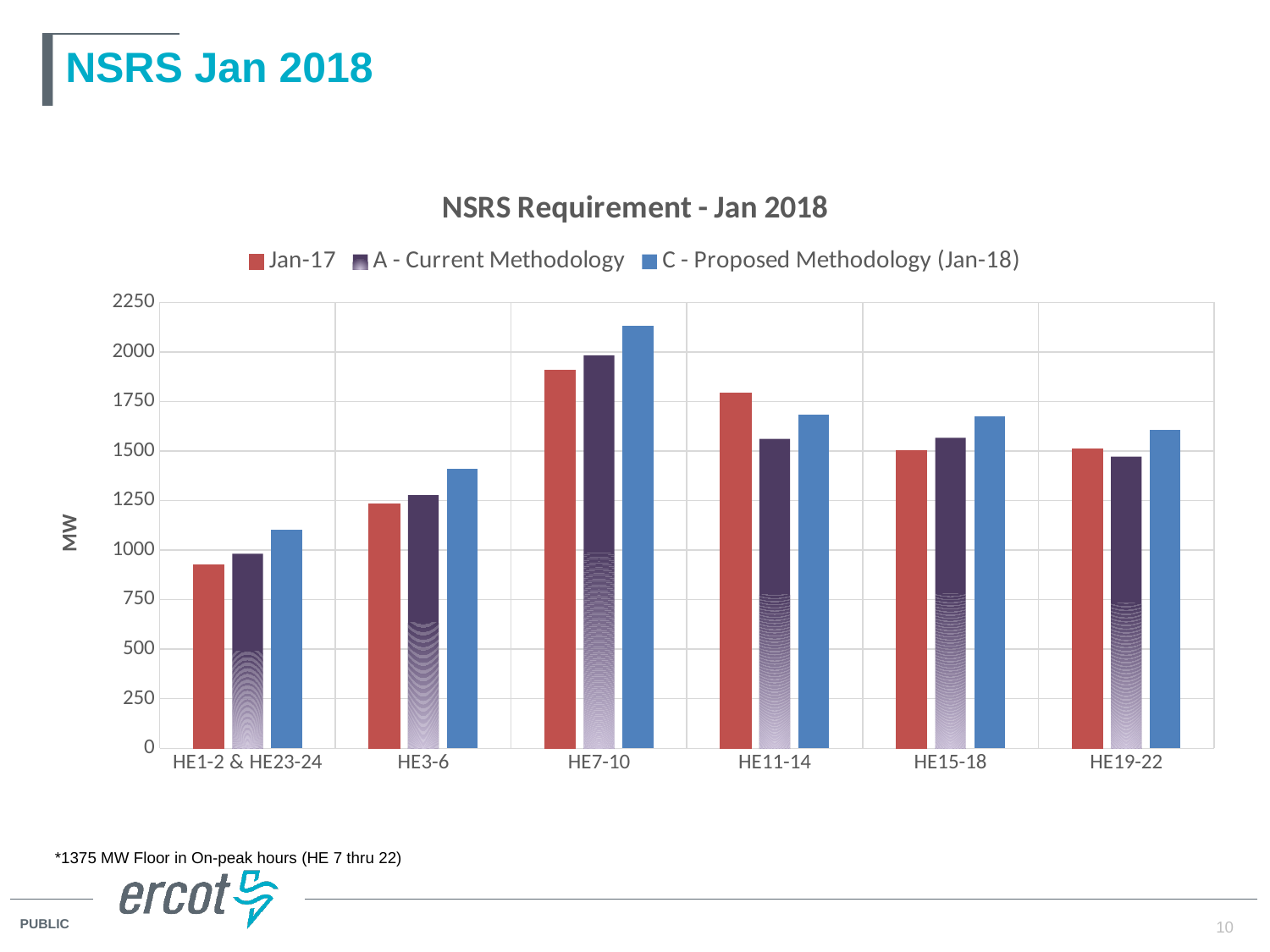

# NSRS Jan 2018

### Chart: NSRS Requirement - Jan 2018

| Category | Jan-17 | A - Current Methodology | C - Proposed Methodology (Jan-18) |
|---|---|---|---|
|  | 925.0 | 981.375798125 | 1103.161078125 |
|  | 1231.0 | 1276.85891575 | 1409.33123575 |
|  | 1910.0 | 1982.886556492 | 2130.714156492 |
|  | 1792.0 | 1561.4997282 | 1683.4318082 |
|  | 1503.0 | 1566.0122295 | 1673.5285495 |
|  | 1511.0 | 1471.615275416 | 1605.203275416 |
*1375 MW Floor in On-peak hours (HE 7 thru 22)